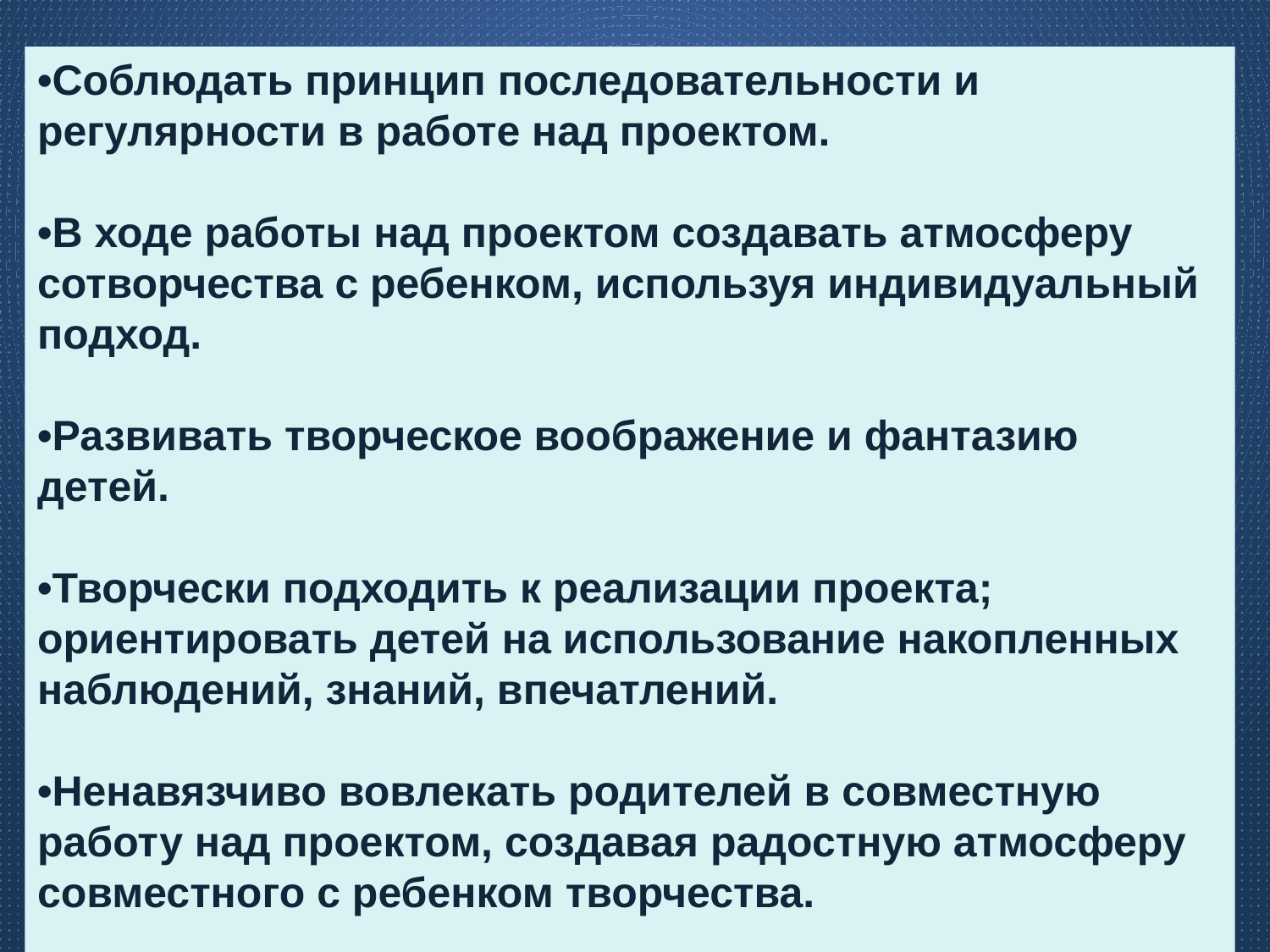

•Соблюдать принцип последовательности и регулярности в работе над проектом.
•В ходе работы над проектом создавать атмосферу сотворчества с ребенком, используя индивидуальный подход.
•Развивать творческое воображение и фантазию детей.
•Творчески подходить к реализации проекта; ориентировать детей на использование накопленных наблюдений, знаний, впечатлений.
•Ненавязчиво вовлекать родителей в совместную работу над проектом, создавая радостную атмосферу совместного с ребенком творчества.